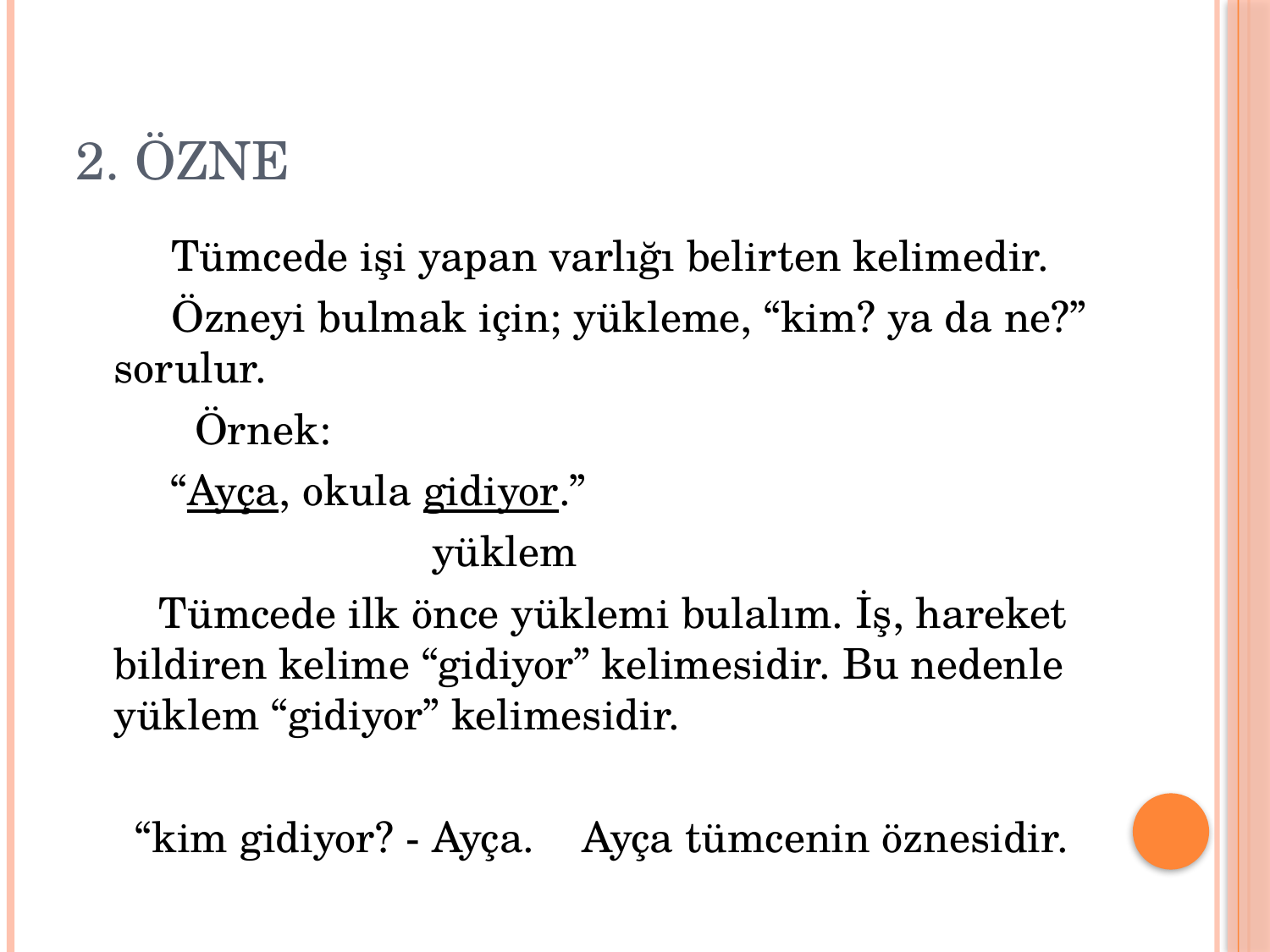

# 2. ÖZNE
        Tümcede işi yapan varlığı belirten kelimedir.
        Özneyi bulmak için; yükleme, “kim? ya da ne?” sorulur.
          Örnek:
        “Ayça, okula gidiyor.”
                              yüklem
       Tümcede ilk önce yüklemi bulalım. İş, hareket bildiren kelime “gidiyor” kelimesidir. Bu nedenle yüklem “gidiyor” kelimesidir.

     “kim gidiyor? - Ayça.    Ayça tümcenin öznesidir.